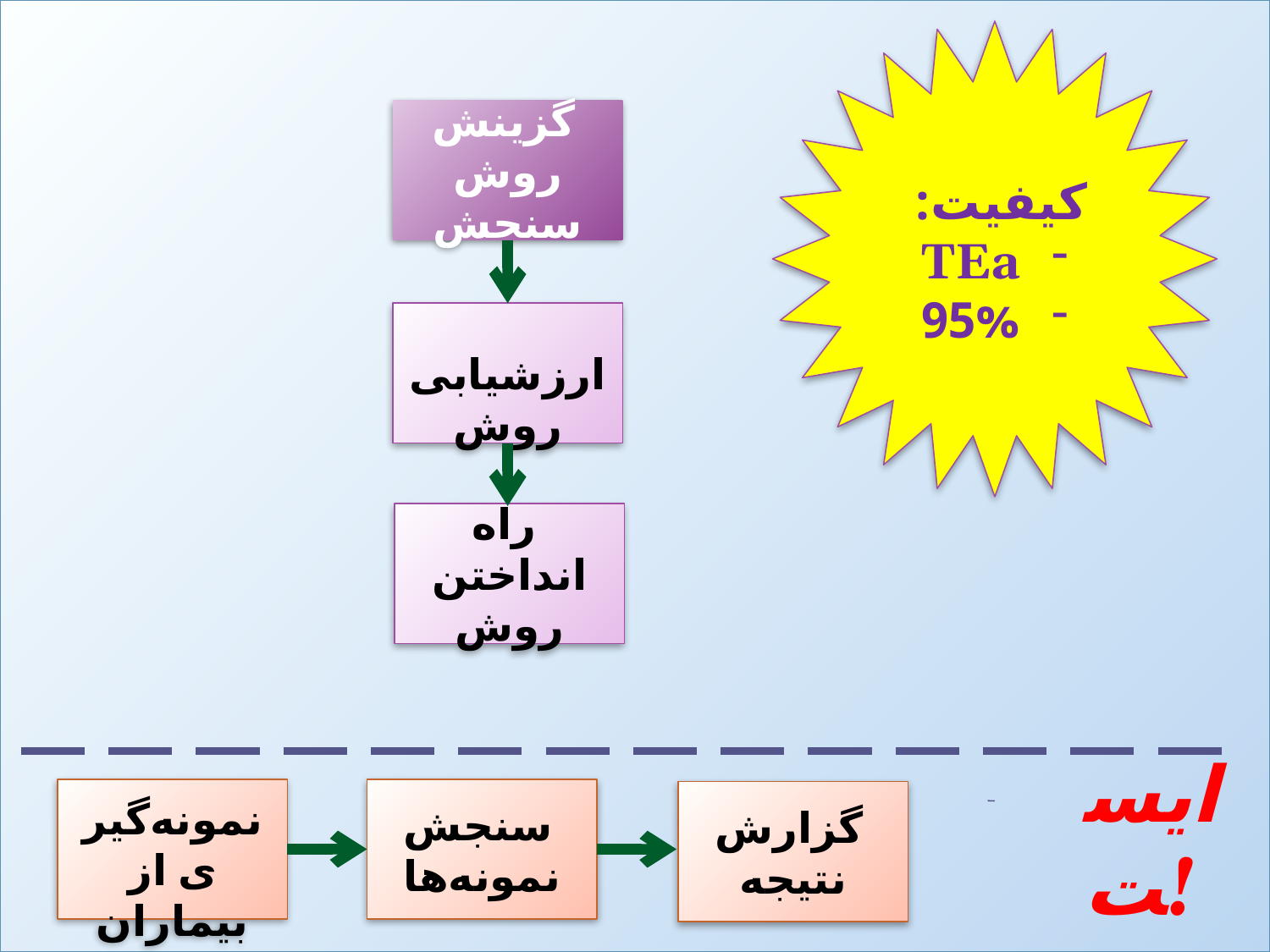

147
 کیفیت:
TEa
95%
 گزینش روش سنجش
 ارزشیابی روش
 راه انداختن روش
ایست!
 نمونه‌گیری از بیماران
 سنجش نمونه‌ها
 گزارش نتیجه